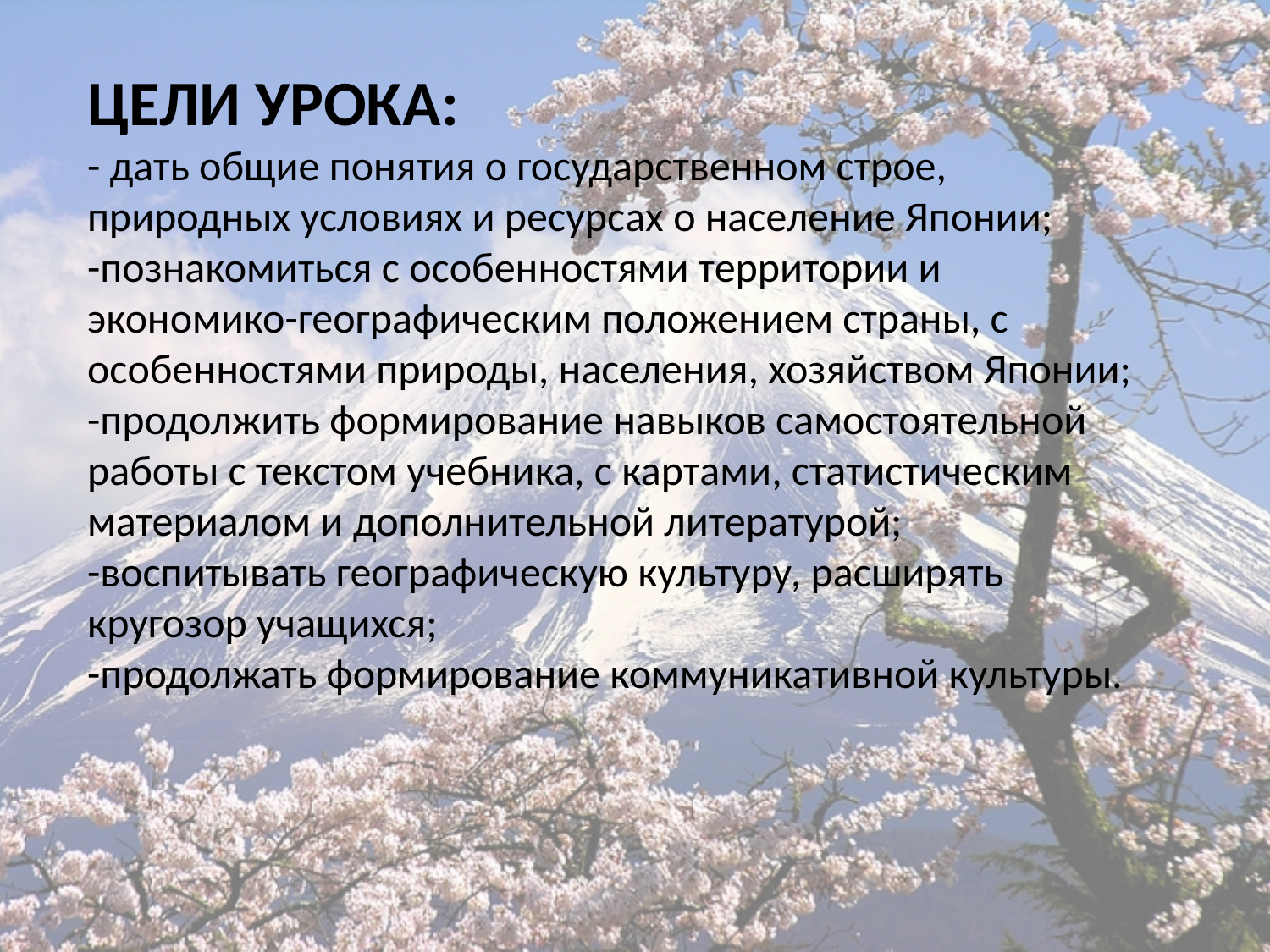

ЦЕЛИ УРОКА:
- дать общие понятия о государственном строе, природных условиях и ресурсах о население Японии; 
-познакомиться с особенностями территории и экономико-географическим положением страны, с особенностями природы, населения, хозяйством Японии;
-продолжить формирование навыков самостоятельной работы с текстом учебника, с картами, статистическим материалом и дополнительной литературой;
-воспитывать географическую культуру, расширять кругозор учащихся;
-продолжать формирование коммуникативной культуры.